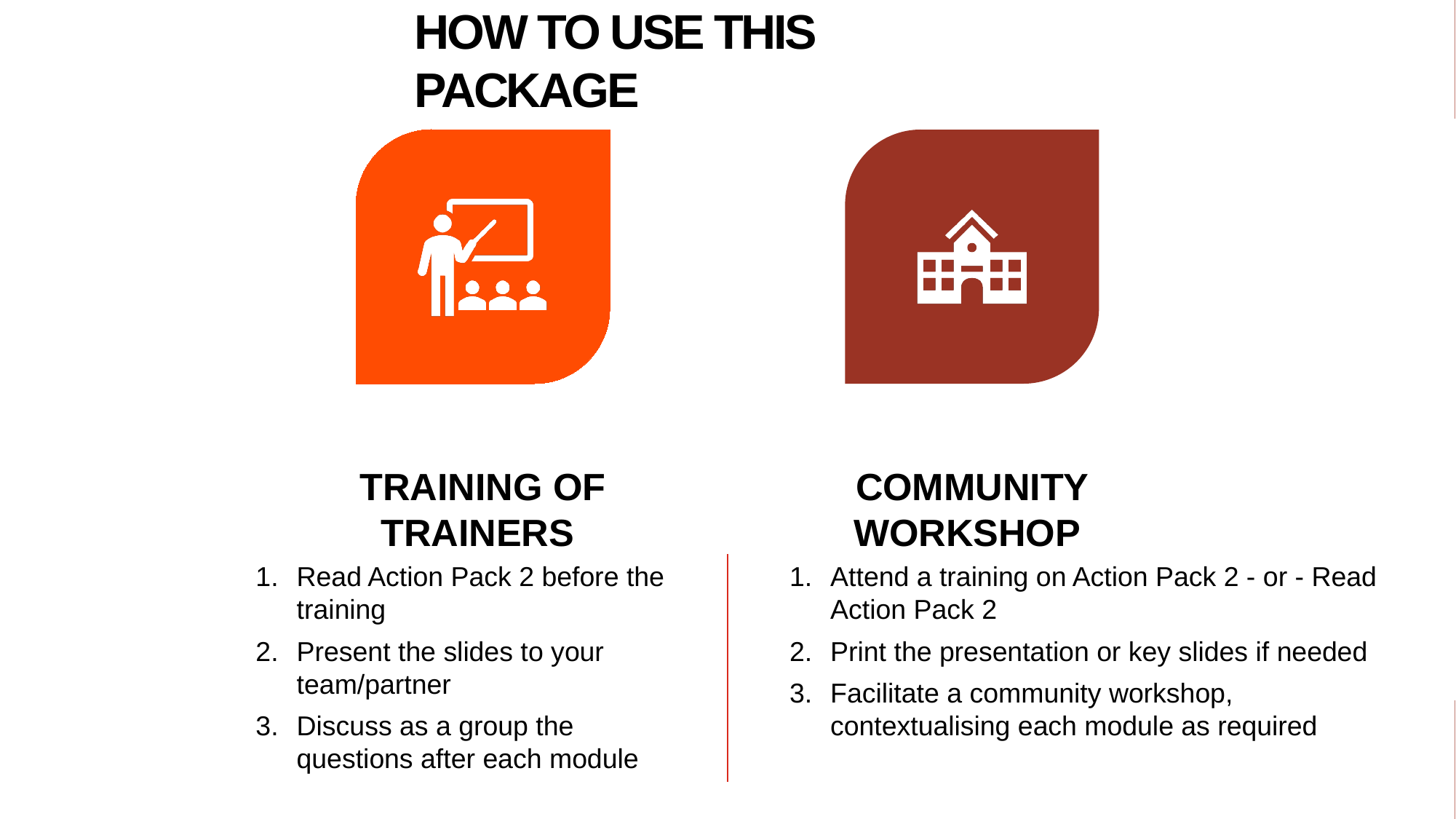

# How to use this package
Training of trainers
Community workshop
Read Action Pack 2 before the training
Present the slides to your team/partner
Discuss as a group the questions after each module
Attend a training on Action Pack 2 - or - Read Action Pack 2
Print the presentation or key slides if needed
Facilitate a community workshop, contextualising each module as required